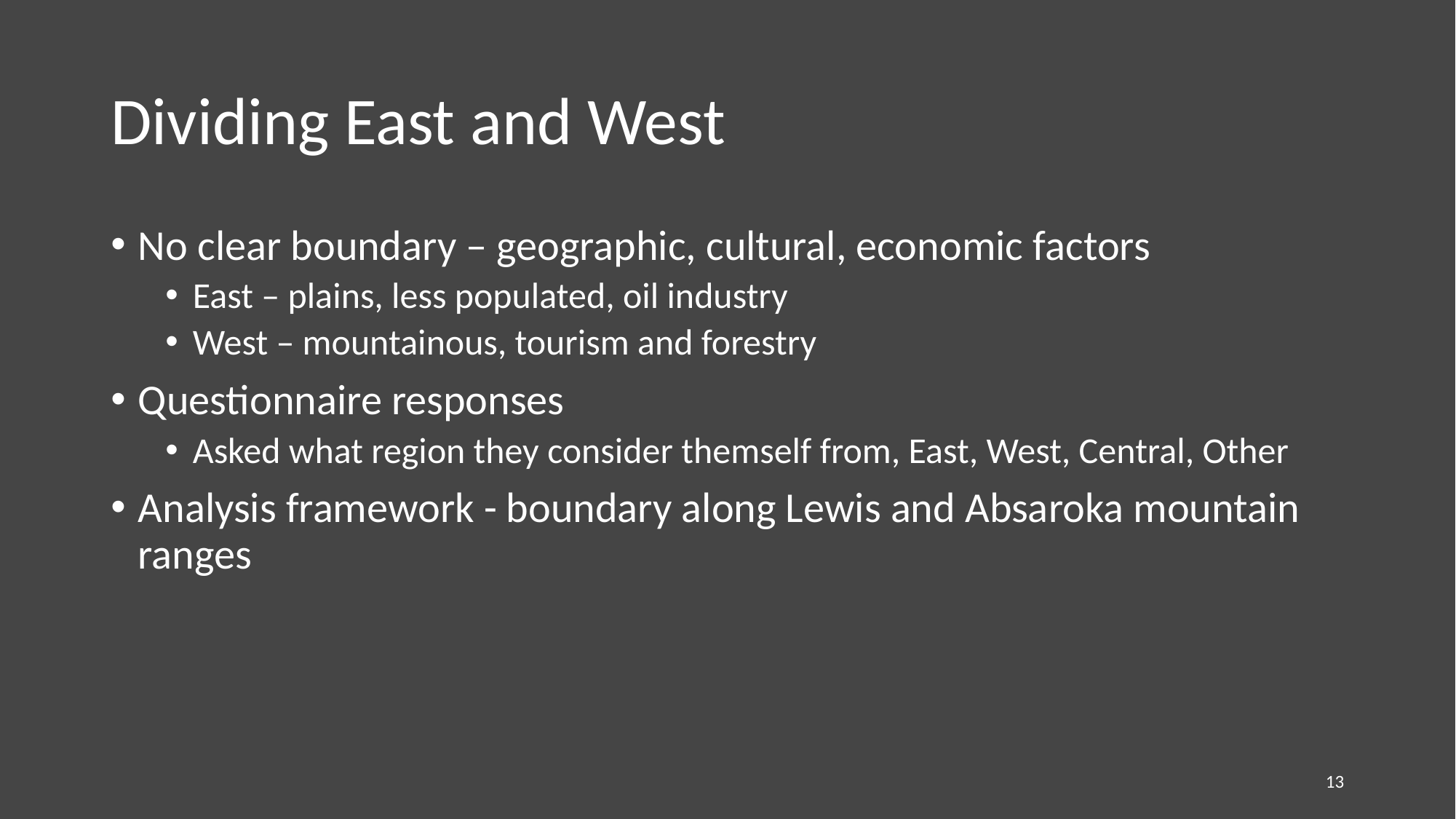

# Dividing East and West
No clear boundary – geographic, cultural, economic factors
East – plains, less populated, oil industry
West – mountainous, tourism and forestry
Questionnaire responses
Asked what region they consider themself from, East, West, Central, Other
Analysis framework - boundary along Lewis and Absaroka mountain ranges

13